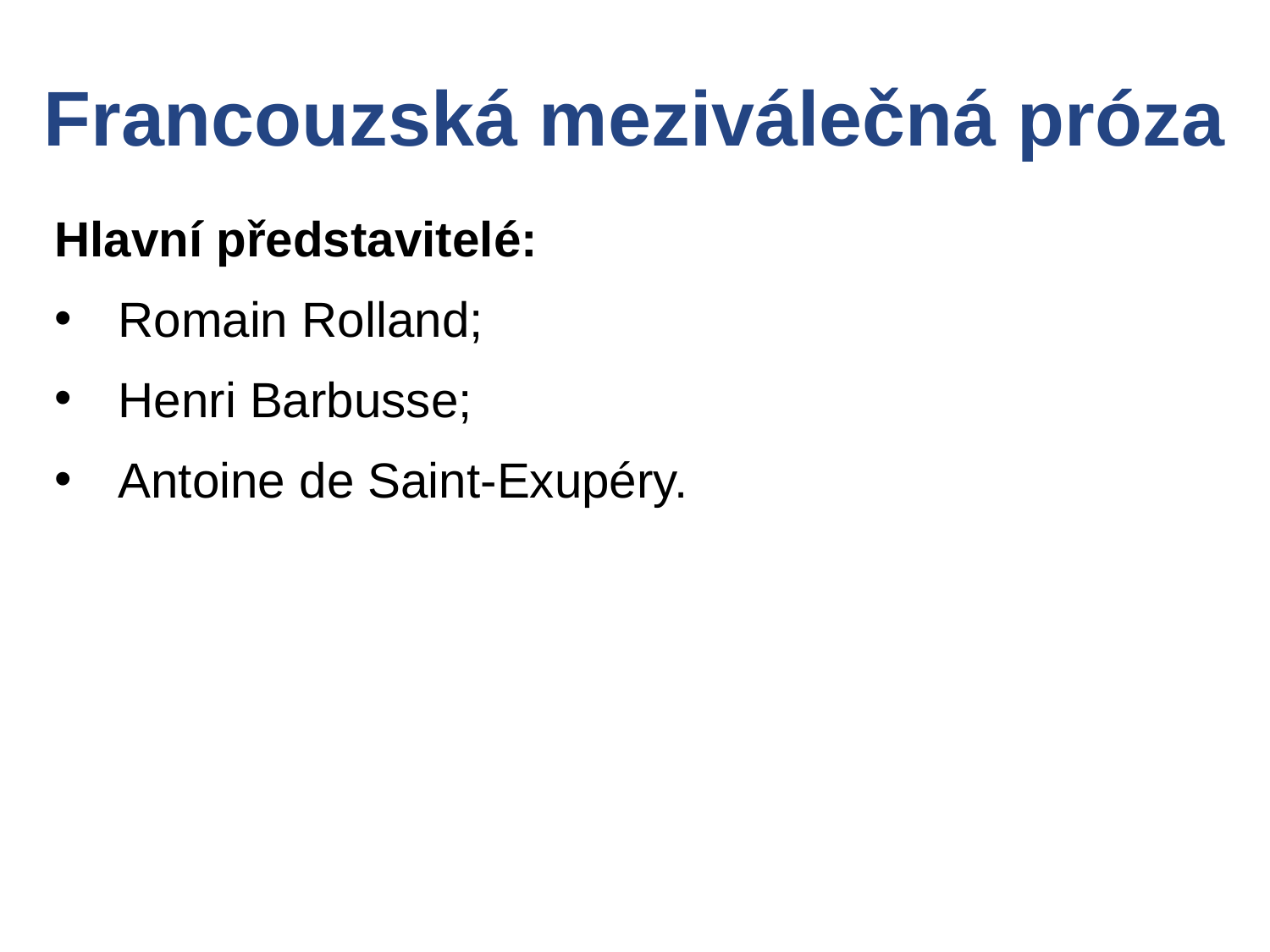

Francouzská meziválečná próza
Hlavní představitelé:
Romain Rolland;
Henri Barbusse;
Antoine de Saint-Exupéry.